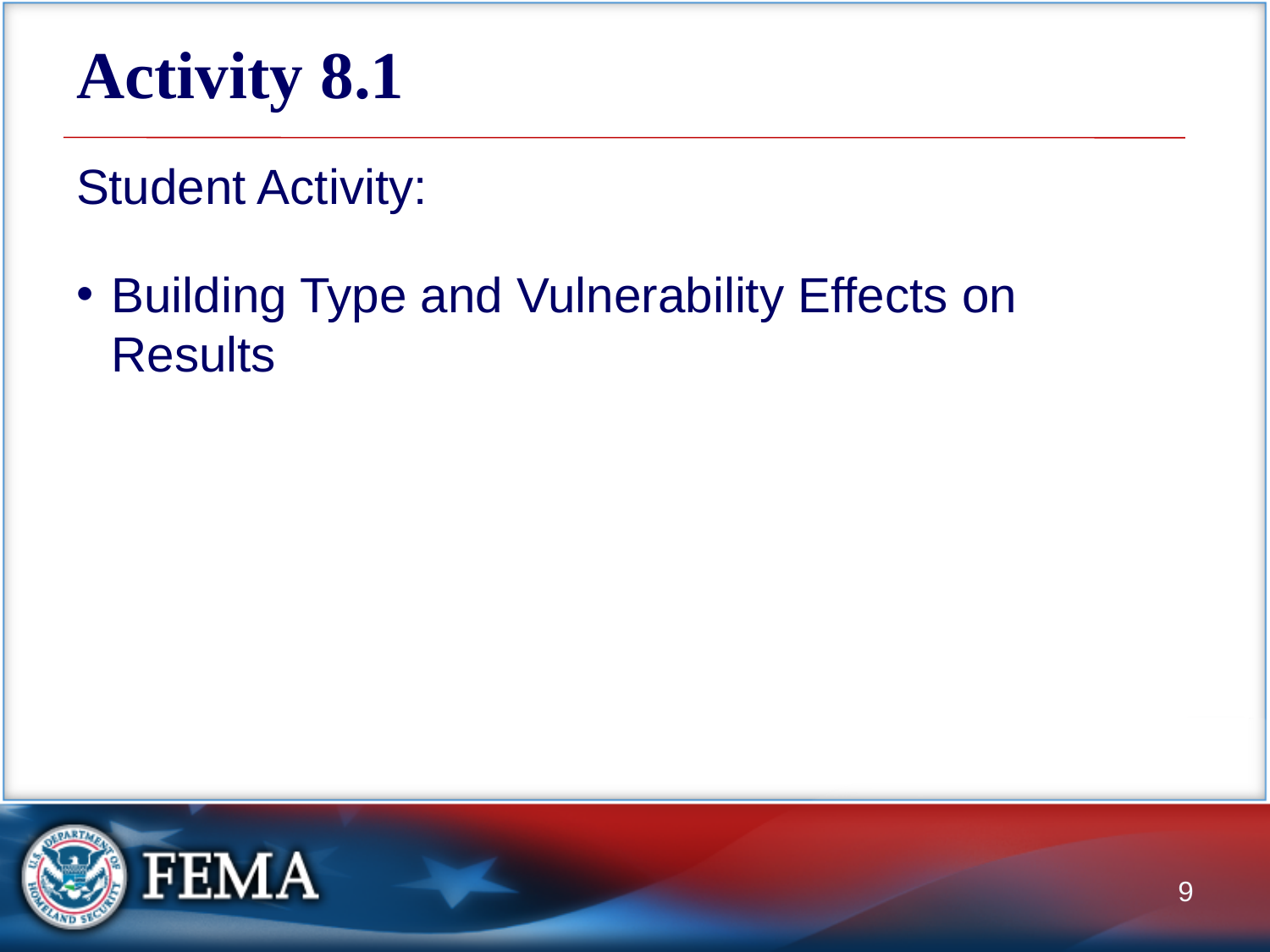

# Activity 8.1
Student Activity:
Building Type and Vulnerability Effects on Results
9